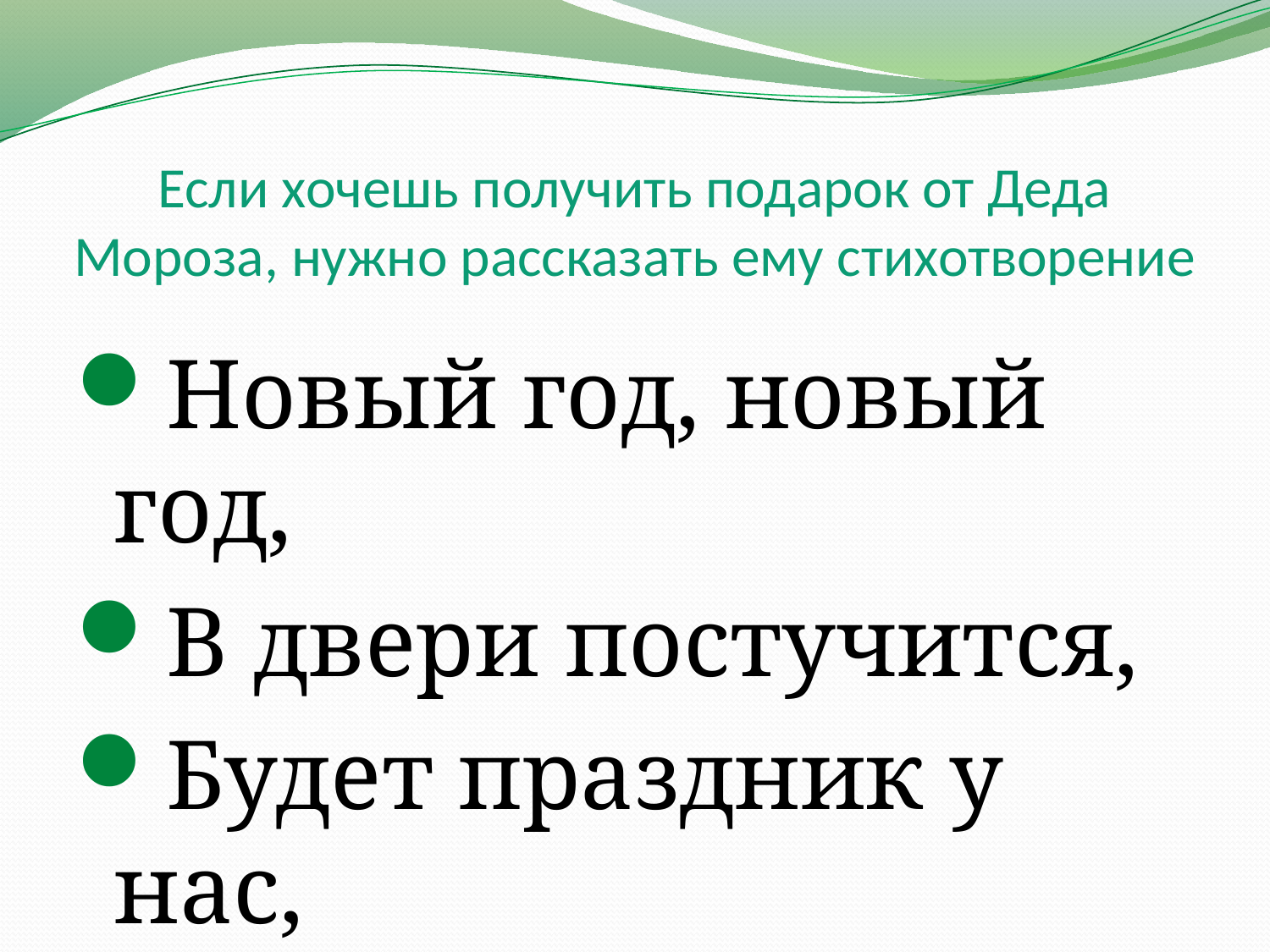

# Если хочешь получить подарок от Деда Мороза, нужно рассказать ему стихотворение
Новый год, новый год,
В двери постучится,
Будет праздник у нас,
Будем веселиться!